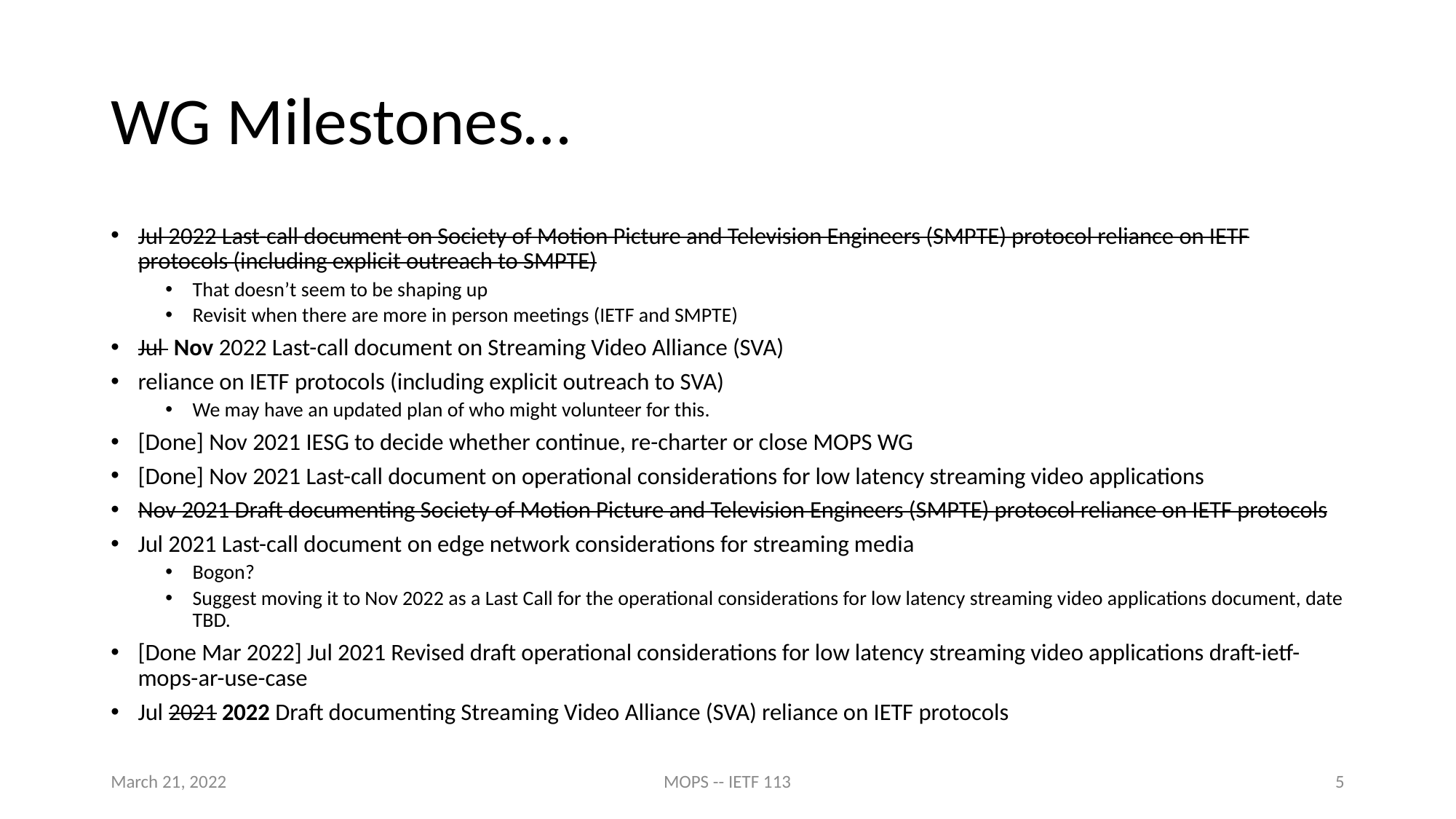

# WG Milestones…
Jul 2022 Last-call document on Society of Motion Picture and Television Engineers (SMPTE) protocol reliance on IETF protocols (including explicit outreach to SMPTE)
That doesn’t seem to be shaping up
Revisit when there are more in person meetings (IETF and SMPTE)
Jul  Nov 2022 Last-call document on Streaming Video Alliance (SVA)
reliance on IETF protocols (including explicit outreach to SVA)
We may have an updated plan of who might volunteer for this.
[Done] Nov 2021 IESG to decide whether continue, re-charter or close MOPS WG
[Done] Nov 2021 Last-call document on operational considerations for low latency streaming video applications
Nov 2021 Draft documenting Society of Motion Picture and Television Engineers (SMPTE) protocol reliance on IETF protocols
Jul 2021 Last-call document on edge network considerations for streaming media
Bogon?
Suggest moving it to Nov 2022 as a Last Call for the operational considerations for low latency streaming video applications document, date TBD.
[Done Mar 2022] Jul 2021 Revised draft operational considerations for low latency streaming video applications draft-ietf-mops-ar-use-case
Jul 2021 2022 Draft documenting Streaming Video Alliance (SVA) reliance on IETF protocols
March 21, 2022
MOPS -- IETF 113
5